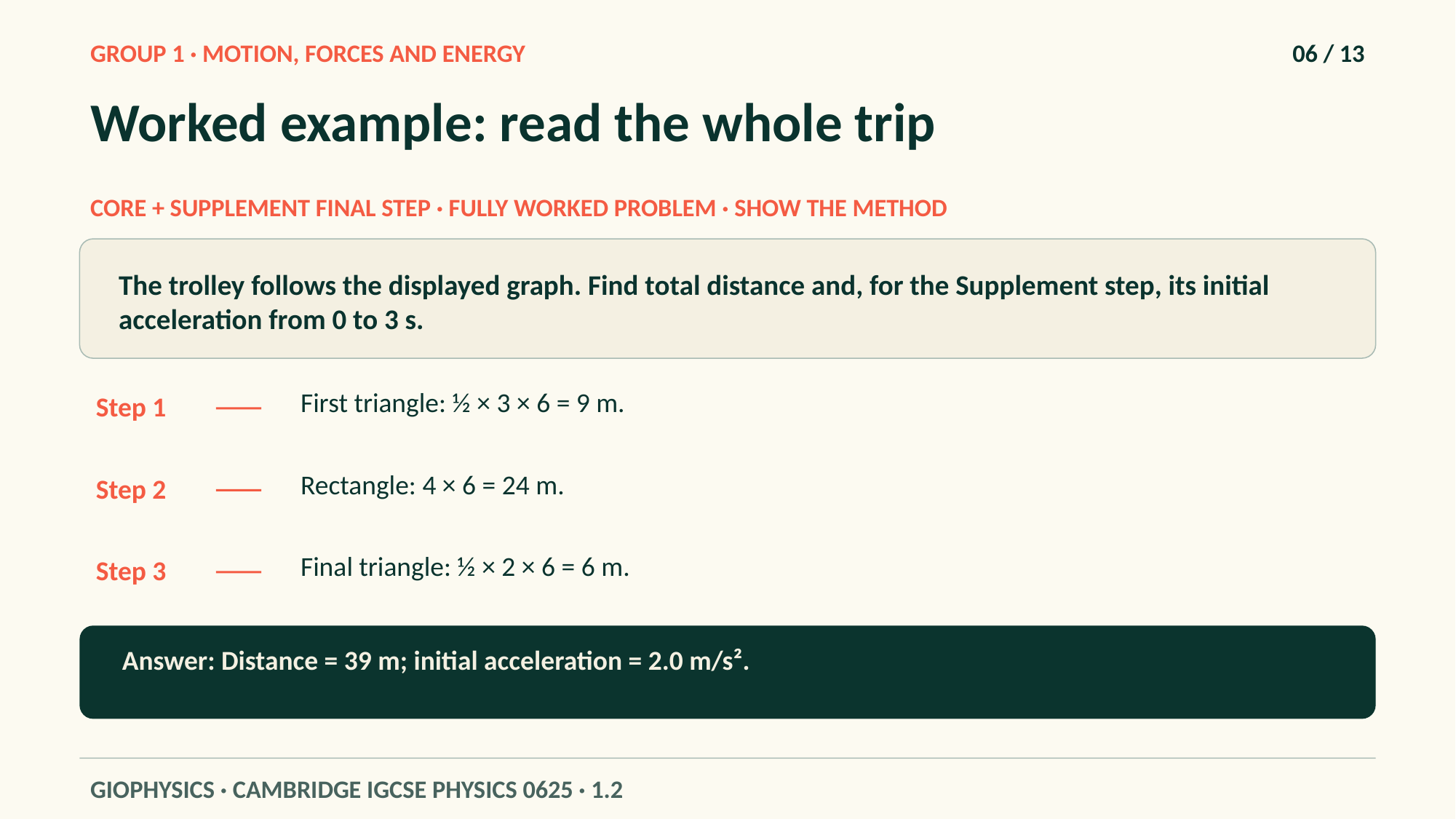

GROUP 1 · MOTION, FORCES AND ENERGY
06 / 13
Worked example: read the whole trip
CORE + SUPPLEMENT FINAL STEP · FULLY WORKED PROBLEM · SHOW THE METHOD

The trolley follows the displayed graph. Find total distance and, for the Supplement step, its initial acceleration from 0 to 3 s.
First triangle: ½ × 3 × 6 = 9 m.
Step 1

Rectangle: 4 × 6 = 24 m.
Step 2

Final triangle: ½ × 2 × 6 = 6 m.
Step 3

Answer: Distance = 39 m; initial acceleration = 2.0 m/s².

GIOPHYSICS · CAMBRIDGE IGCSE PHYSICS 0625 · 1.2